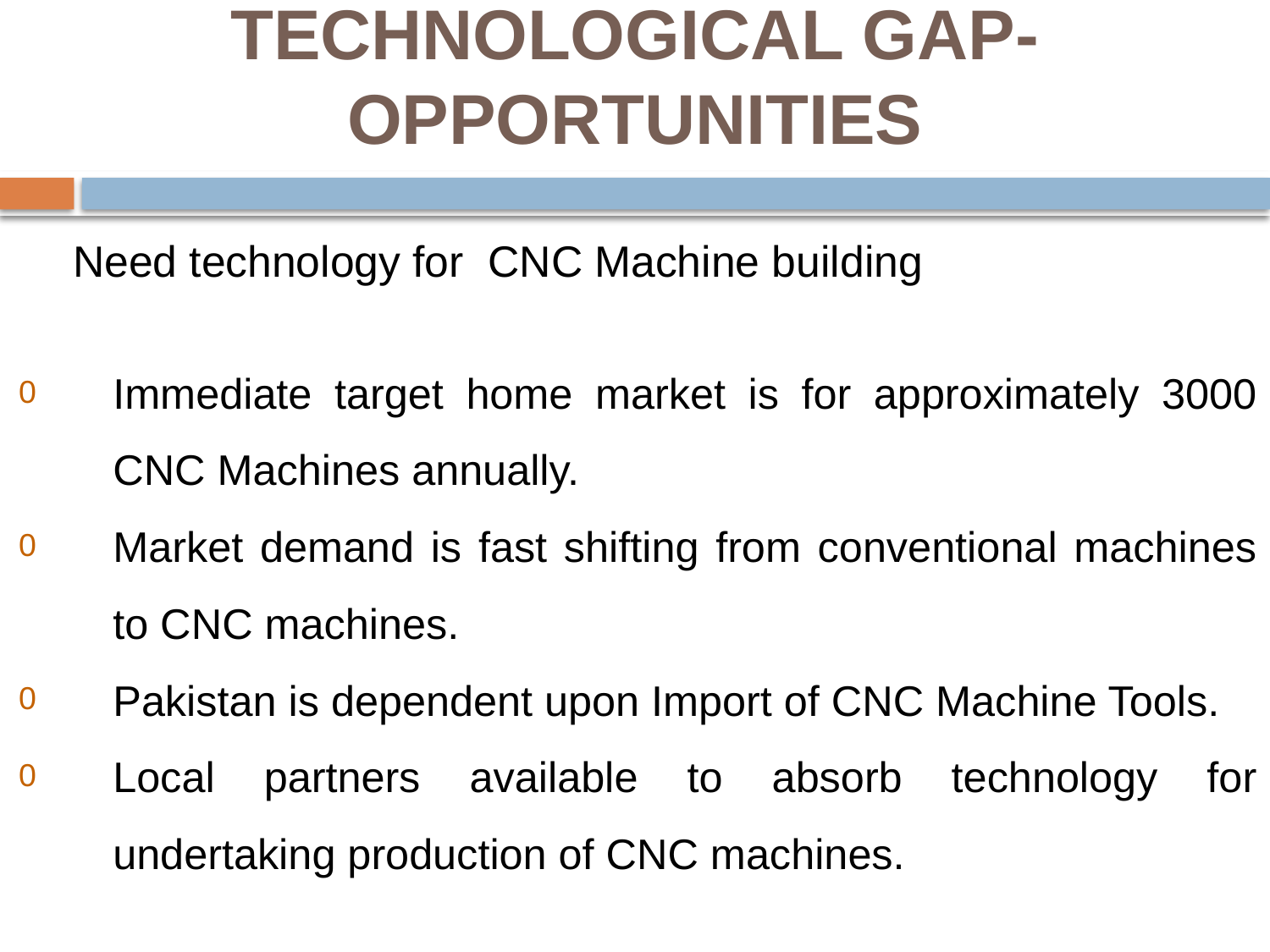

# TECHNOLOGICAL GAP- OPPORTUNITIES
	Need technology for  CNC Machine building

Immediate target home market is for approximately 3000 CNC Machines annually.
Market demand is fast shifting from conventional machines to CNC machines.
Pakistan is dependent upon Import of CNC Machine Tools.
Local partners available to absorb technology for undertaking production of CNC machines.